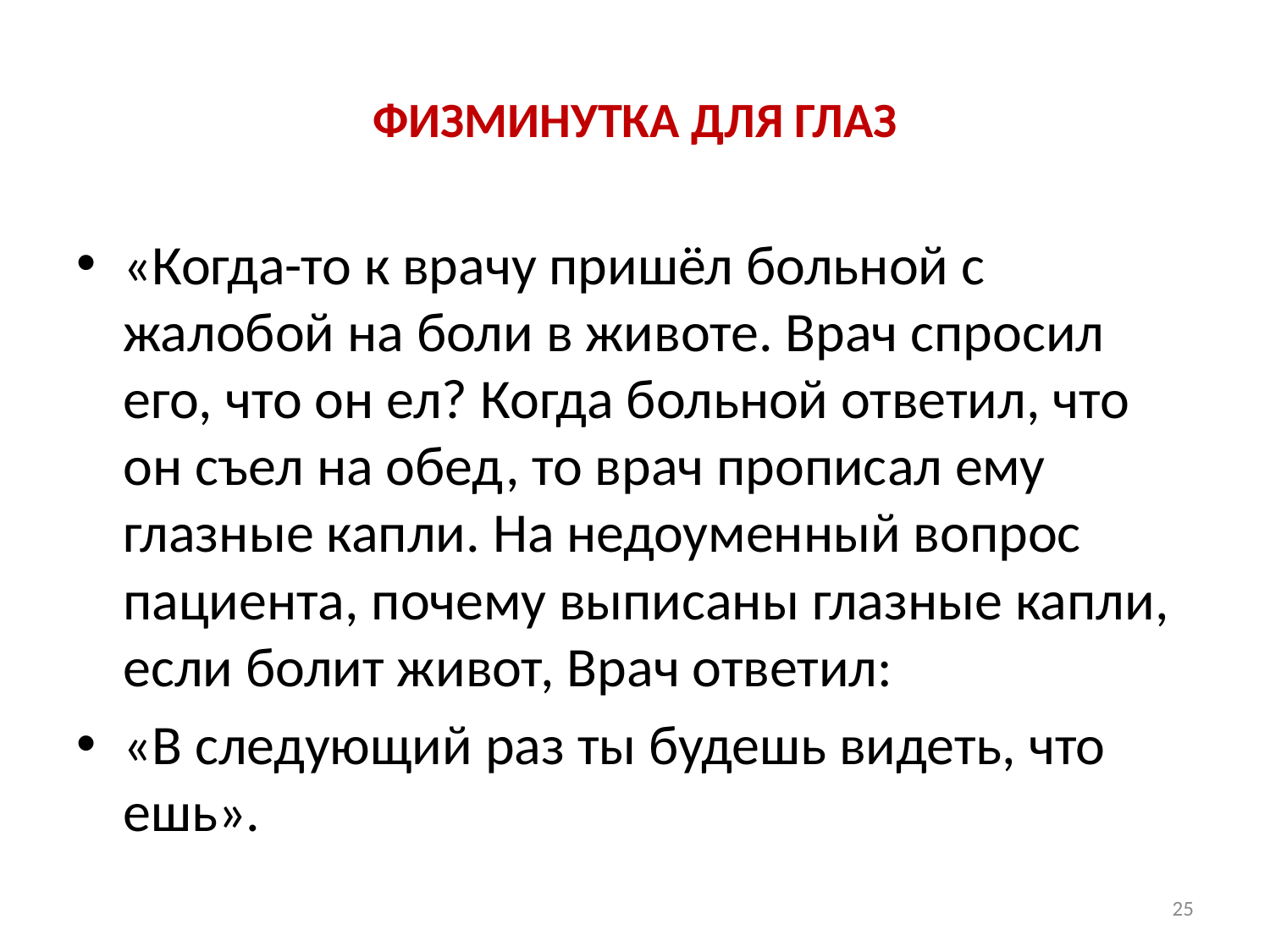

# ФИЗМИНУТКА ДЛЯ ГЛАЗ
«Когда-то к врачу пришёл больной с жалобой на боли в животе. Врач спросил его, что он ел? Когда больной ответил, что он съел на обед, то врач прописал ему глазные капли. На недоуменный вопрос пациента, почему выписаны глазные капли, если болит живот, Врач ответил:
«В следующий раз ты будешь видеть, что ешь».
25